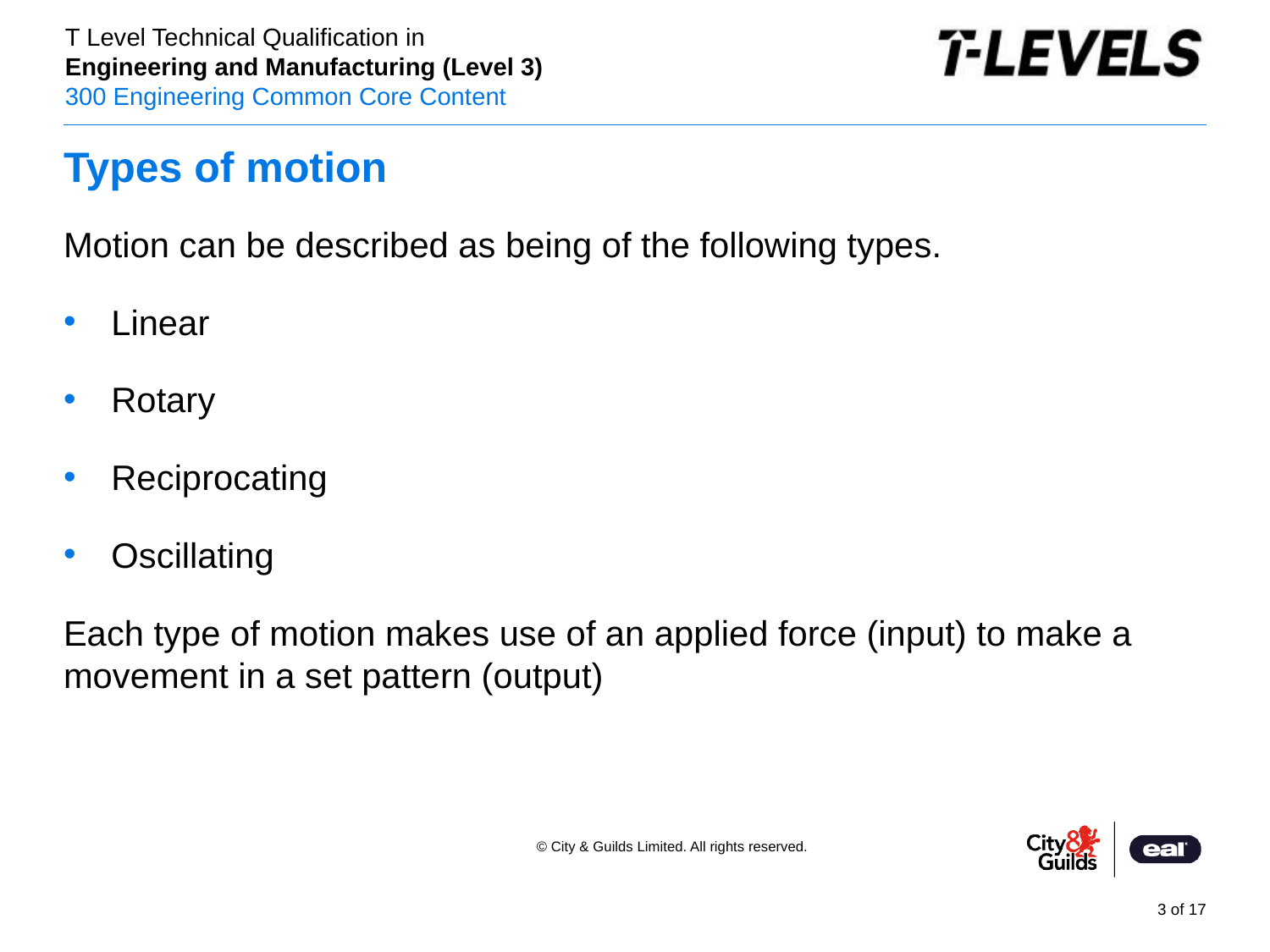

# Types of motion
Motion can be described as being of the following types.
Linear
Rotary
Reciprocating
Oscillating
Each type of motion makes use of an applied force (input) to make a movement in a set pattern (output)